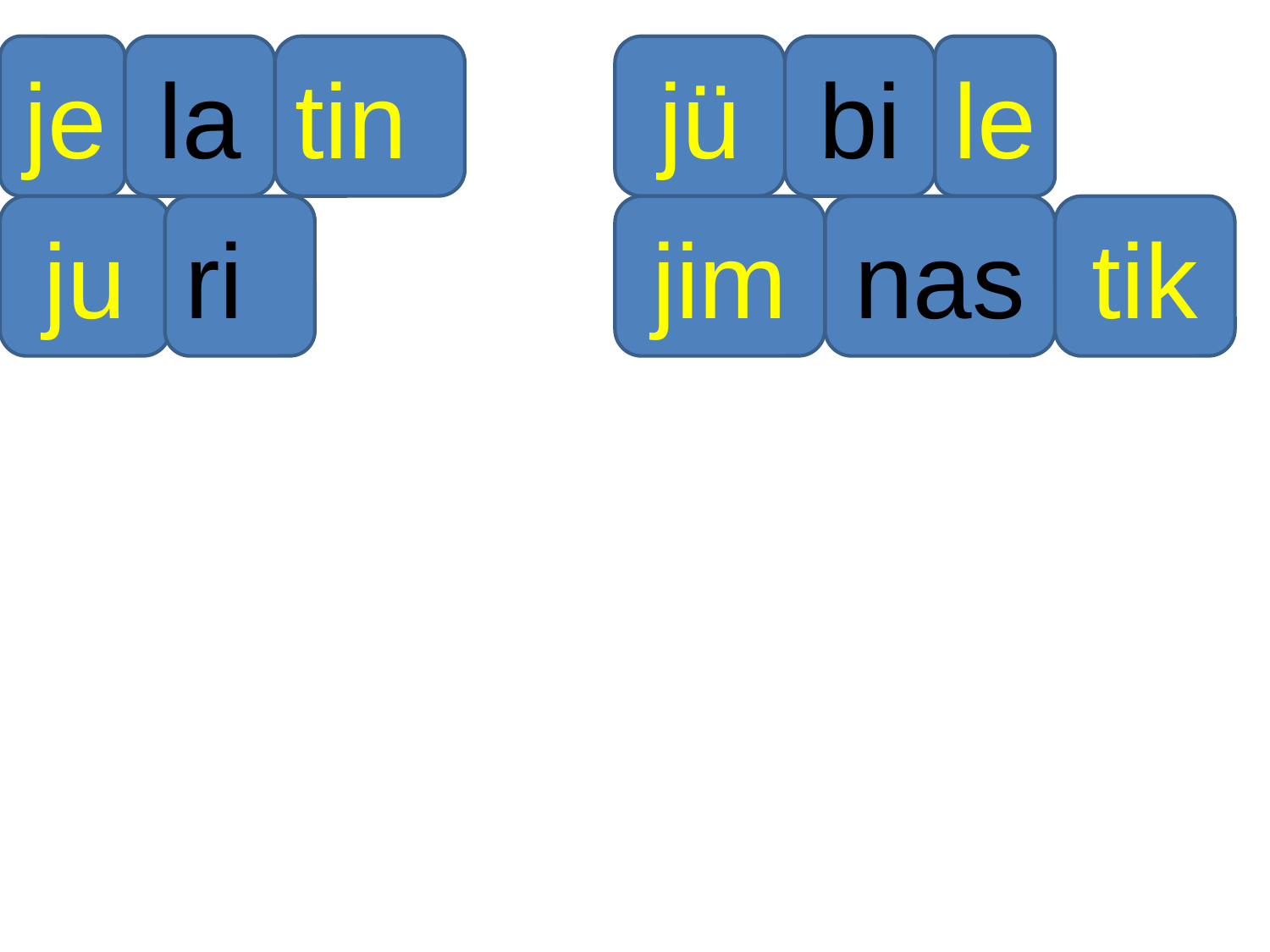

je
la
tin
jü
bi
le
ju
ri
jim
nas
tik